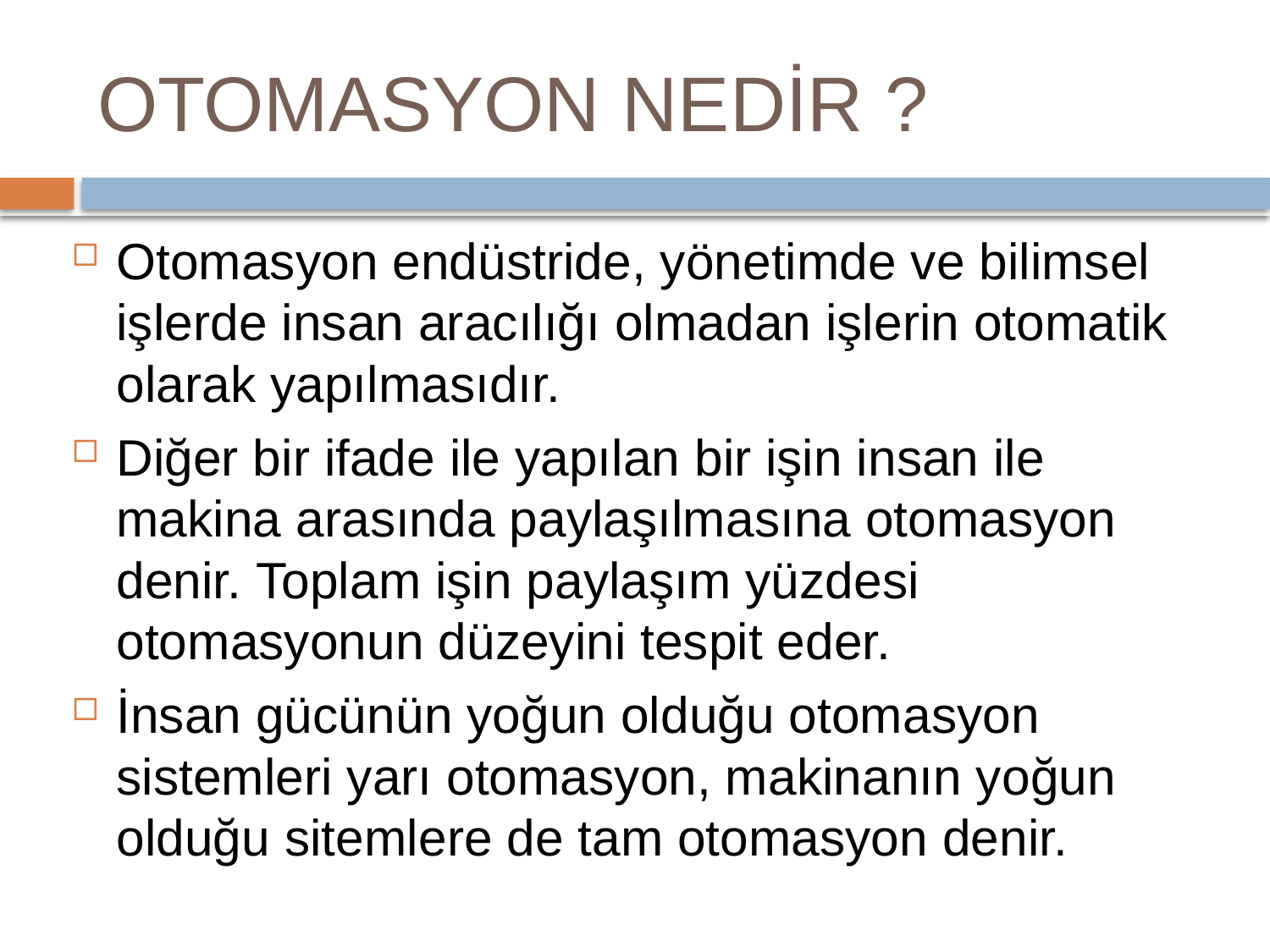

# OTOMASYON NEDİR ?
Otomasyon endüstride, yönetimde ve bilimsel işlerde insan aracılığı olmadan işlerin otomatik olarak yapılmasıdır.
Diğer bir ifade ile yapılan bir işin insan ile makina arasında paylaşılmasına otomasyon denir. Toplam işin paylaşım yüzdesi otomasyonun düzeyini tespit eder.
İnsan gücünün yoğun olduğu otomasyon sistemleri yarı otomasyon, makinanın yoğun olduğu sitemlere de tam otomasyon denir.